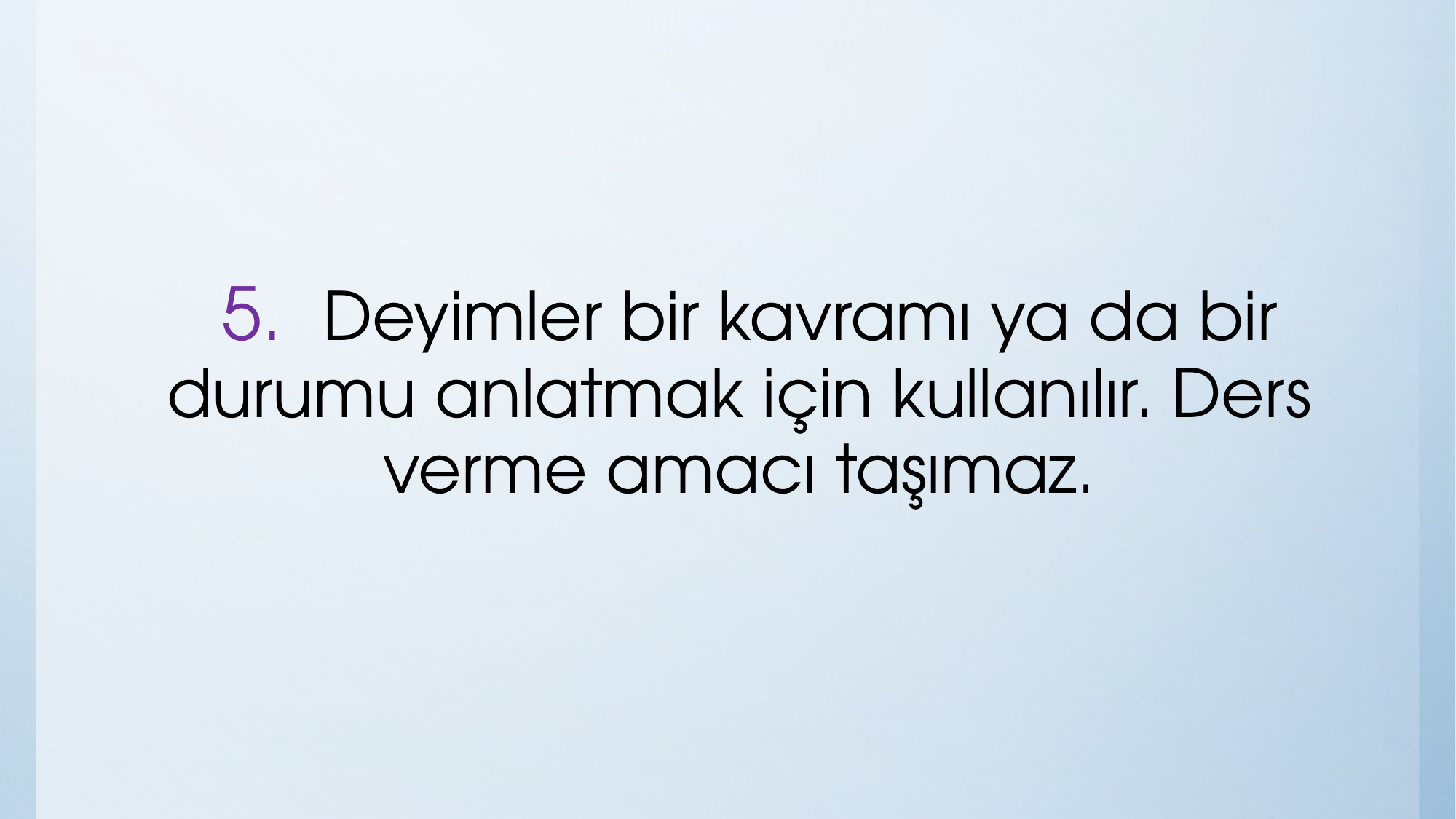

#

 5.  Deyimler bir kavramı ya da bir durumu anlatmak için kullanılır. Ders verme amacı taşımaz.